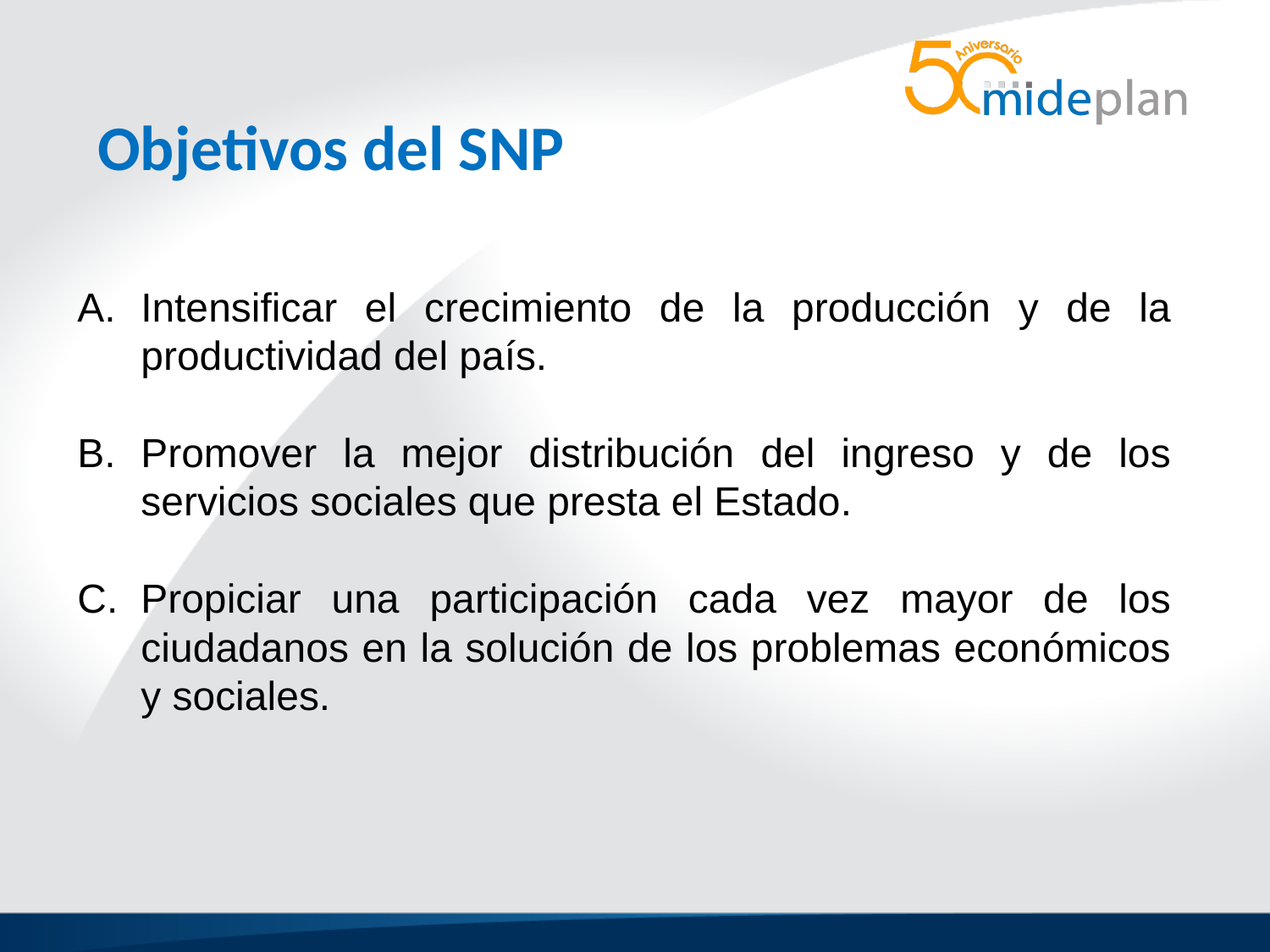

Objetivos del SNP

Intensificar el crecimiento de la producción y de la productividad del país.

Promover la mejor distribución del ingreso y de los servicios sociales que presta el Estado.

Propiciar una participación cada vez mayor de los ciudadanos en la solución de los problemas económicos y sociales.